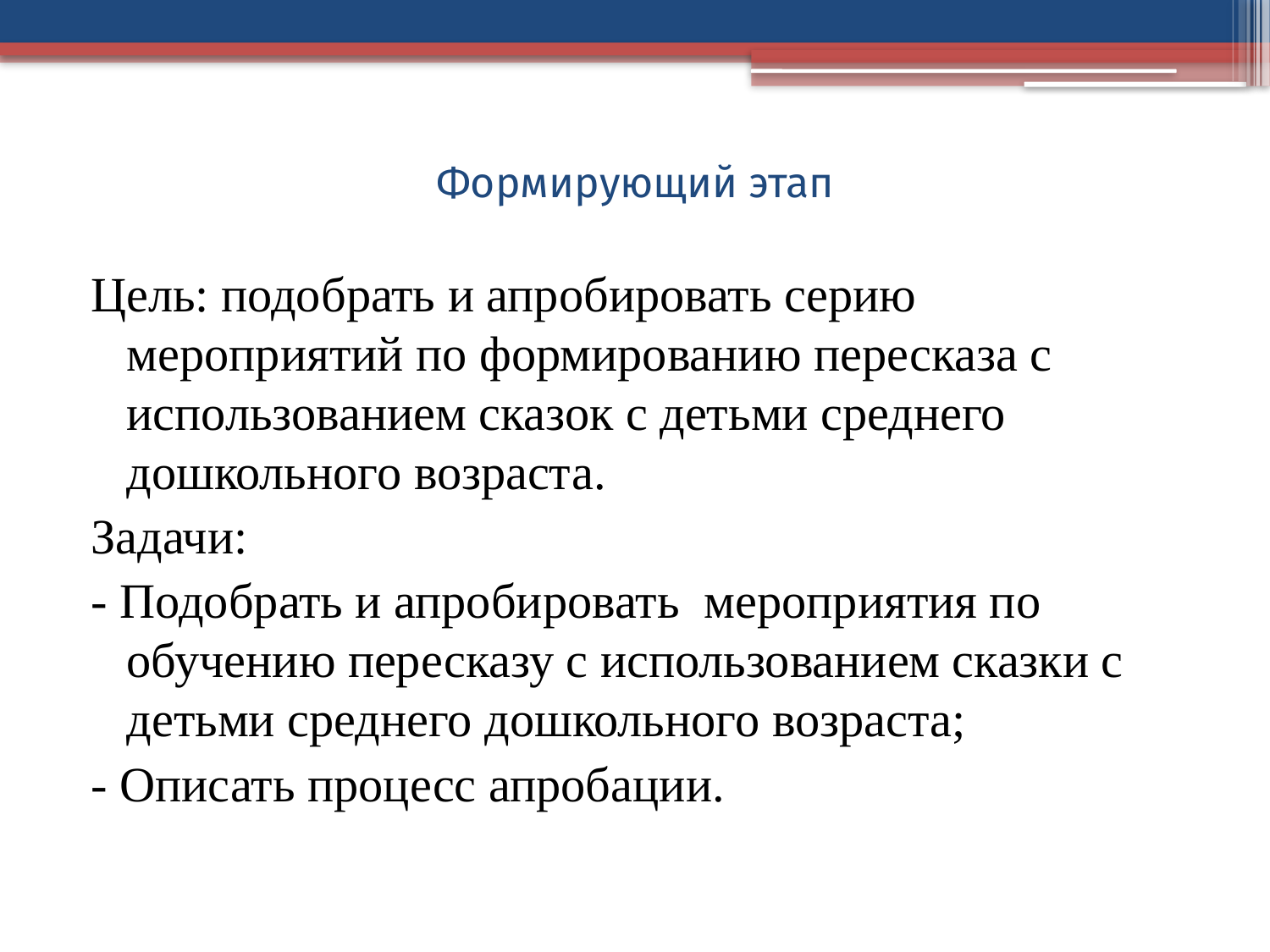

# Формирующий этап
Цель: подобрать и апробировать серию мероприятий по формированию пересказа с использованием сказок с детьми среднего дошкольного возраста.
Задачи:
- Подобрать и апробировать  мероприятия по обучению пересказу с использованием сказки с детьми среднего дошкольного возраста;
- Описать процесс апробации.